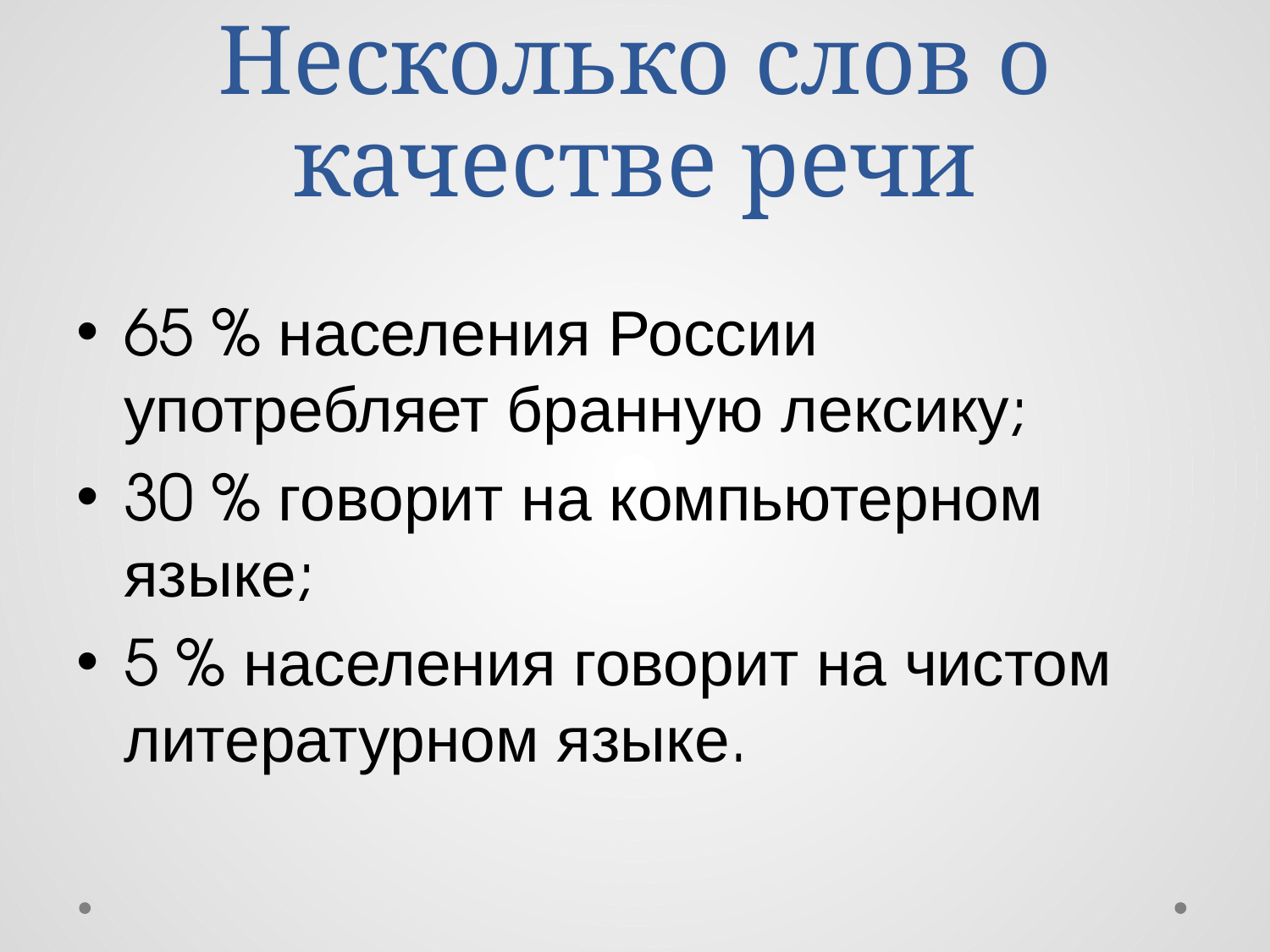

# Несколько слов о качестве речи

65 % населения России употребляет бранную лексику;
30 % говорит на компьютерном языке;
5 % населения говорит на чистом литературном языке.